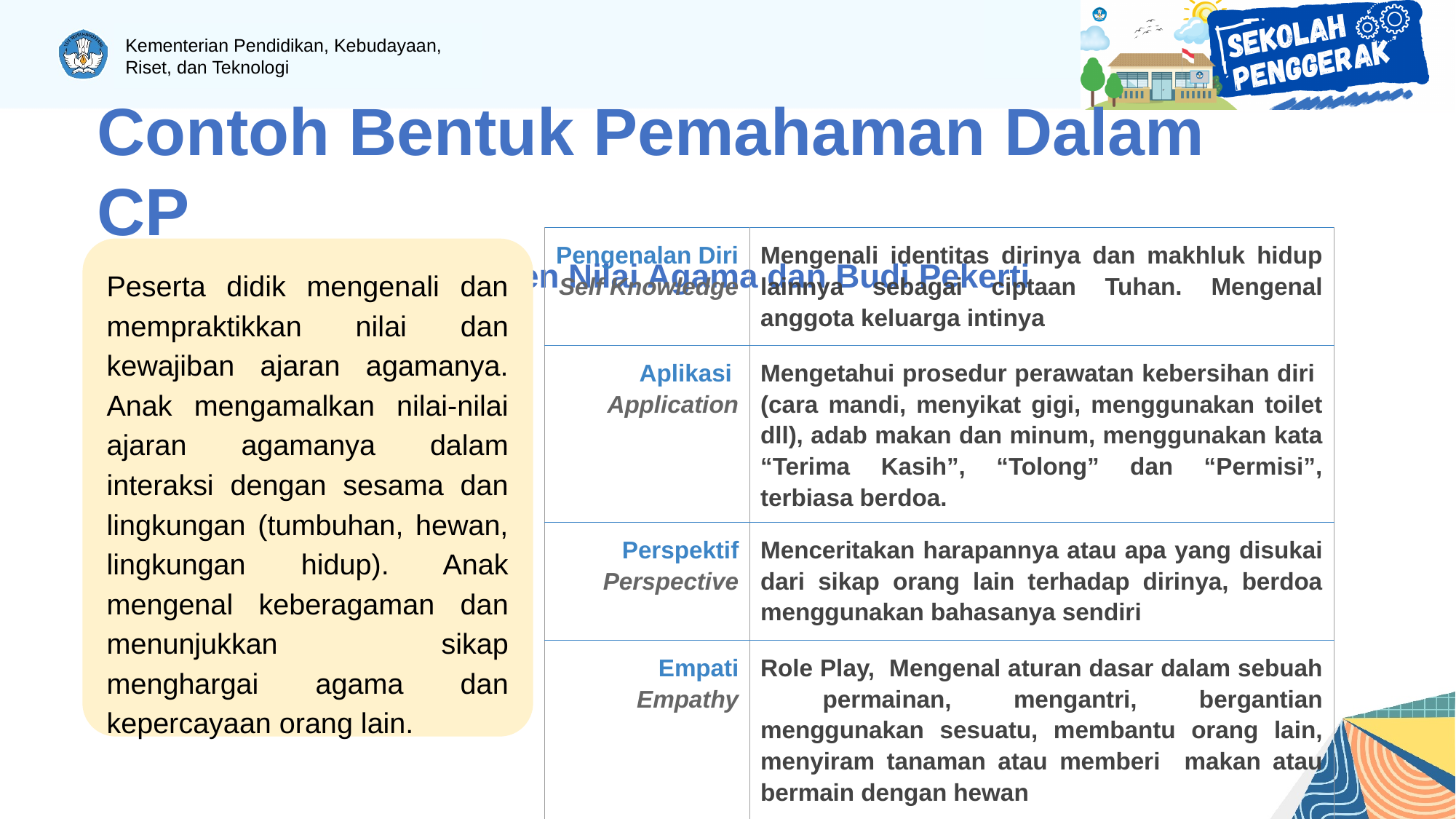

# Contoh Bentuk Pemahaman Dalam CP
PAUD (Fase Pondasi) elemen Nilai Agama dan Budi Pekerti

| Pengenalan Diri Self Knowledge | Mengenali identitas dirinya dan makhluk hidup lainnya sebagai ciptaan Tuhan. Mengenal anggota keluarga intinya |
| --- | --- |
| Aplikasi Application | Mengetahui prosedur perawatan kebersihan diri (cara mandi, menyikat gigi, menggunakan toilet dll), adab makan dan minum, menggunakan kata “Terima Kasih”, “Tolong” dan “Permisi”, terbiasa berdoa. |
| Perspektif Perspective | Menceritakan harapannya atau apa yang disukai dari sikap orang lain terhadap dirinya, berdoa menggunakan bahasanya sendiri |
| Empati Empathy | Role Play, Mengenal aturan dasar dalam sebuah permainan, mengantri, bergantian menggunakan sesuatu, membantu orang lain, menyiram tanaman atau memberi makan atau bermain dengan hewan |
Peserta didik mengenali dan mempraktikkan nilai dan kewajiban ajaran agamanya. Anak mengamalkan nilai-nilai ajaran agamanya dalam interaksi dengan sesama dan lingkungan (tumbuhan, hewan, lingkungan hidup). Anak mengenal keberagaman dan menunjukkan sikap menghargai agama dan kepercayaan orang lain.